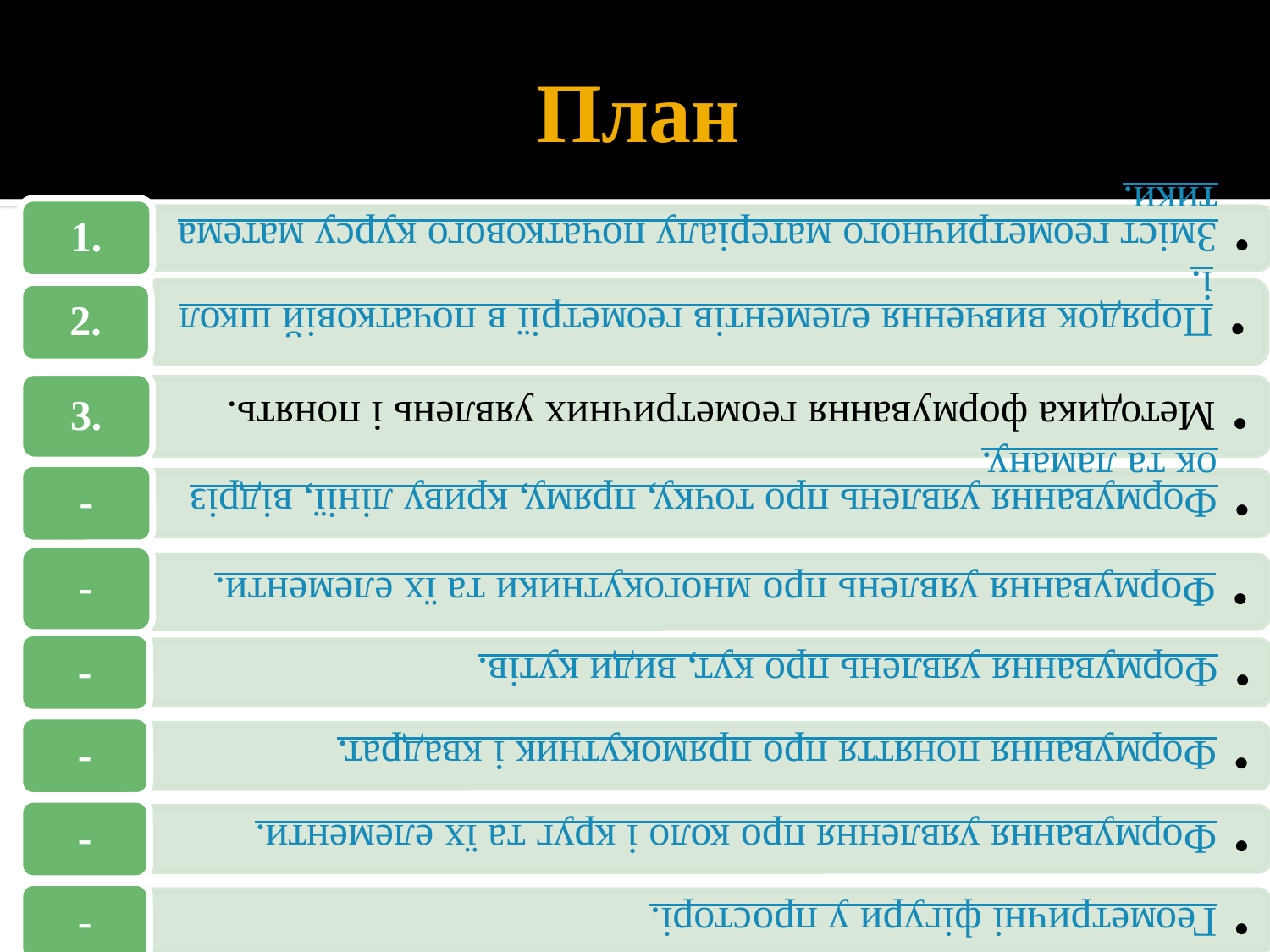

# План
Зміст геометричного матеріалу початкового курсу математики.
1.
Порядок вивчення елементів геометрії в початковій школі.
2.
Методика формування геометричних уявлень і понять.
3.
Формування уявлень про точку, пряму, криву лінії, відрізок та ламану.
-
Формування уявлень про многокутники та їх елементи.
-
Формування уявлень про кут, види кутів.
-
Формування поняття про прямокутник і квадрат.
-
Формування уявлення про коло і круг та їх елементи.
-
Геометричні фігури у просторі.
-